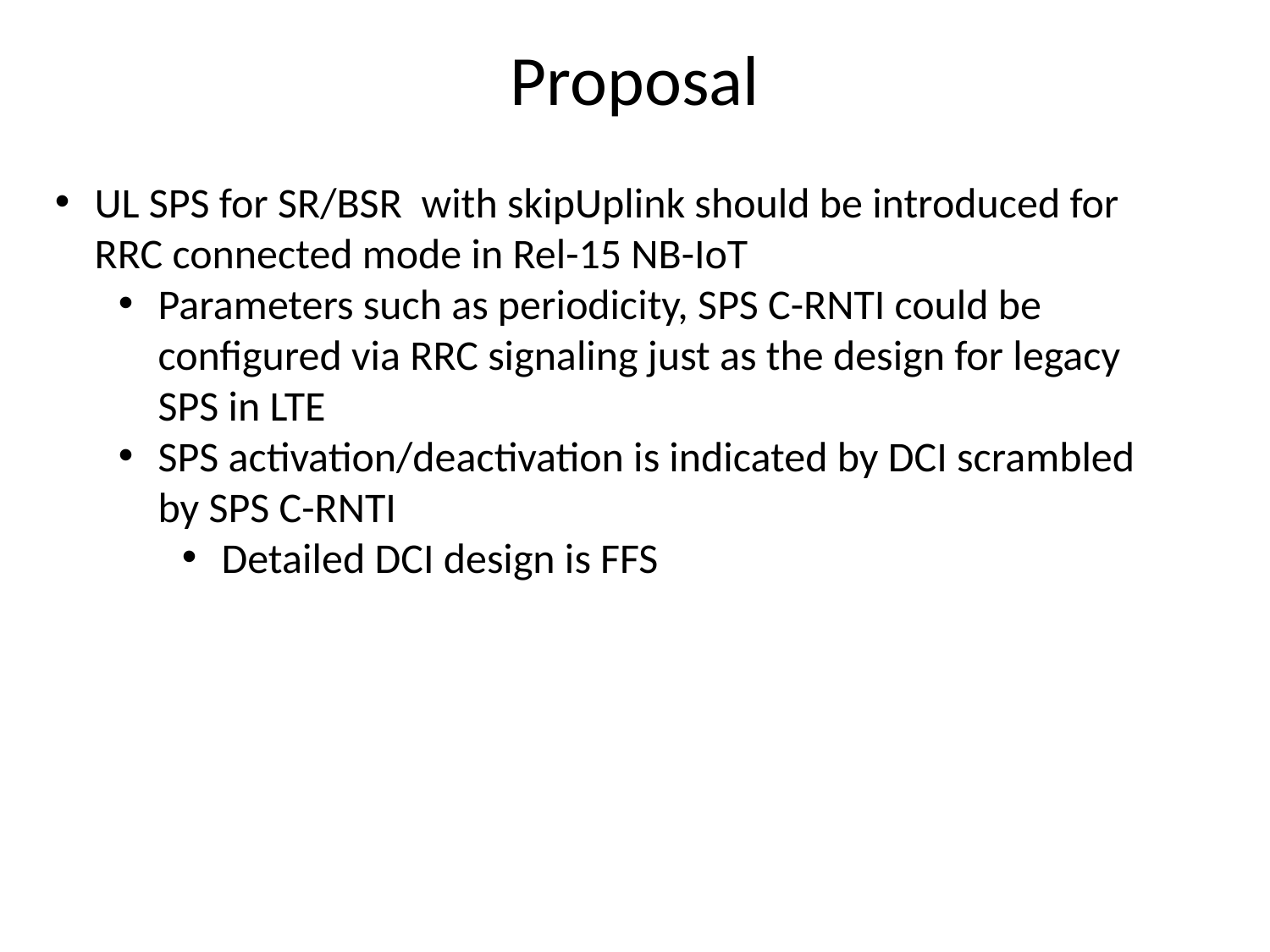

Proposal
UL SPS for SR/BSR  with skipUplink should be introduced for RRC connected mode in Rel-15 NB-IoT
Parameters such as periodicity, SPS C-RNTI could be configured via RRC signaling just as the design for legacy SPS in LTE
SPS activation/deactivation is indicated by DCI scrambled by SPS C-RNTI
Detailed DCI design is FFS